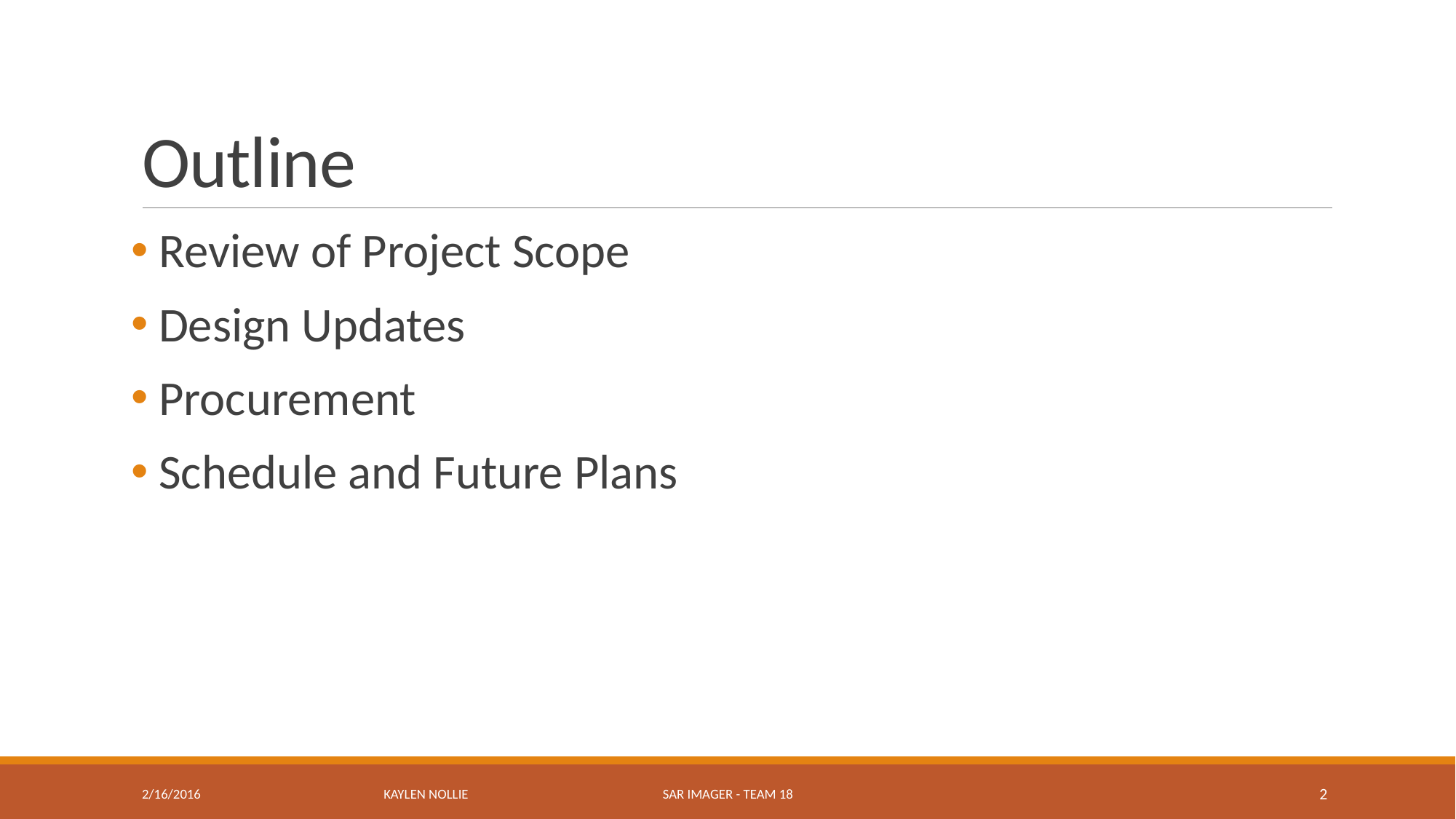

# Outline
 Review of Project Scope
 Design Updates
 Procurement
 Schedule and Future Plans
KAYLEN NOLLIE
2/16/2016
SAR Imager - Team 18
2